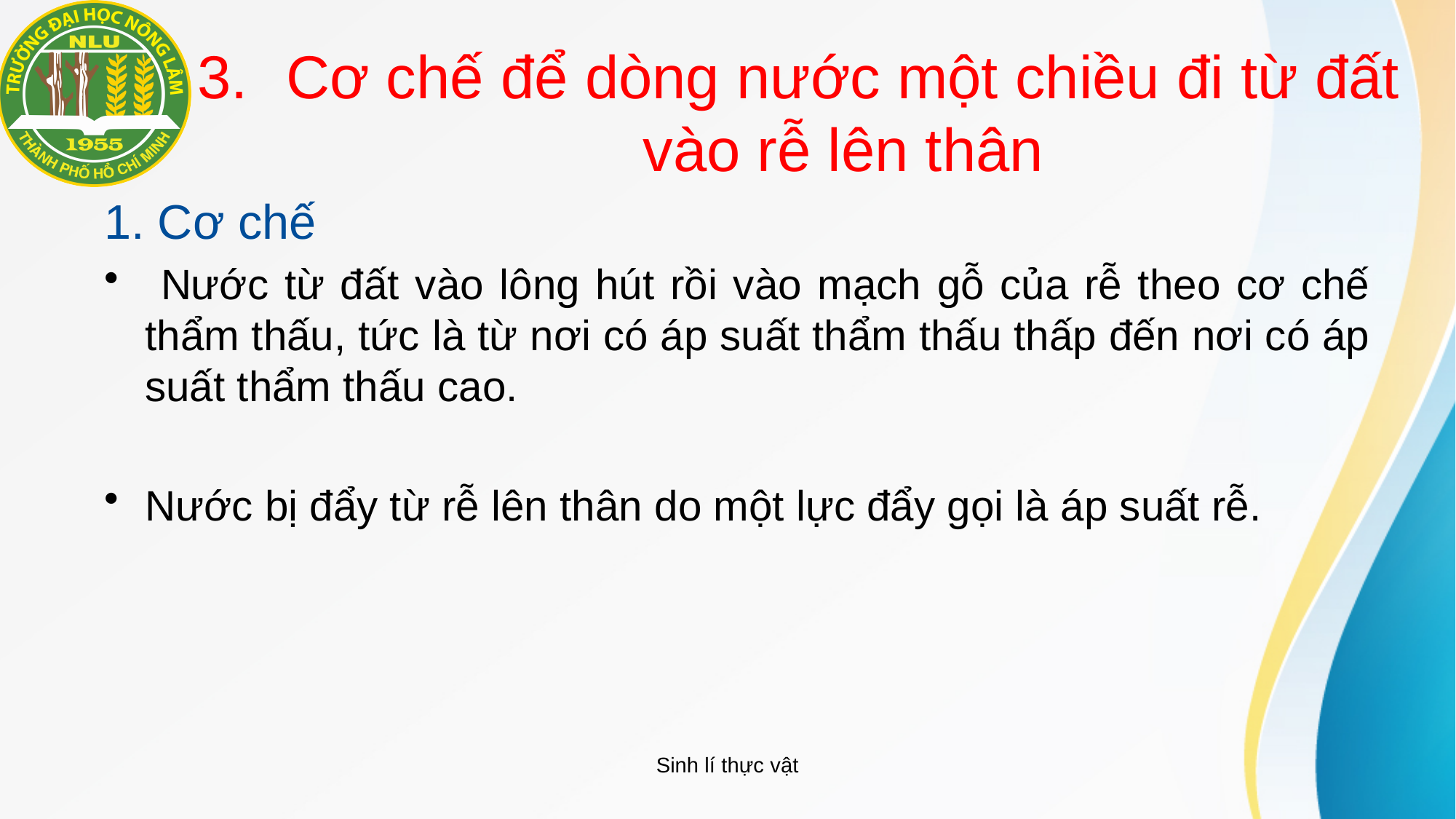

# Cơ chế để dòng nước một chiều đi từ đất vào rễ lên thân
1. Cơ chế
 Nước từ đất vào lông hút rồi vào mạch gỗ của rễ theo cơ chế thẩm thấu, tức là từ nơi có áp suất thẩm thấu thấp đến nơi có áp suất thẩm thấu cao.

Nước bị đẩy từ rễ lên thân do một lực đẩy gọi là áp suất rễ.

Sinh lí thực vật
13